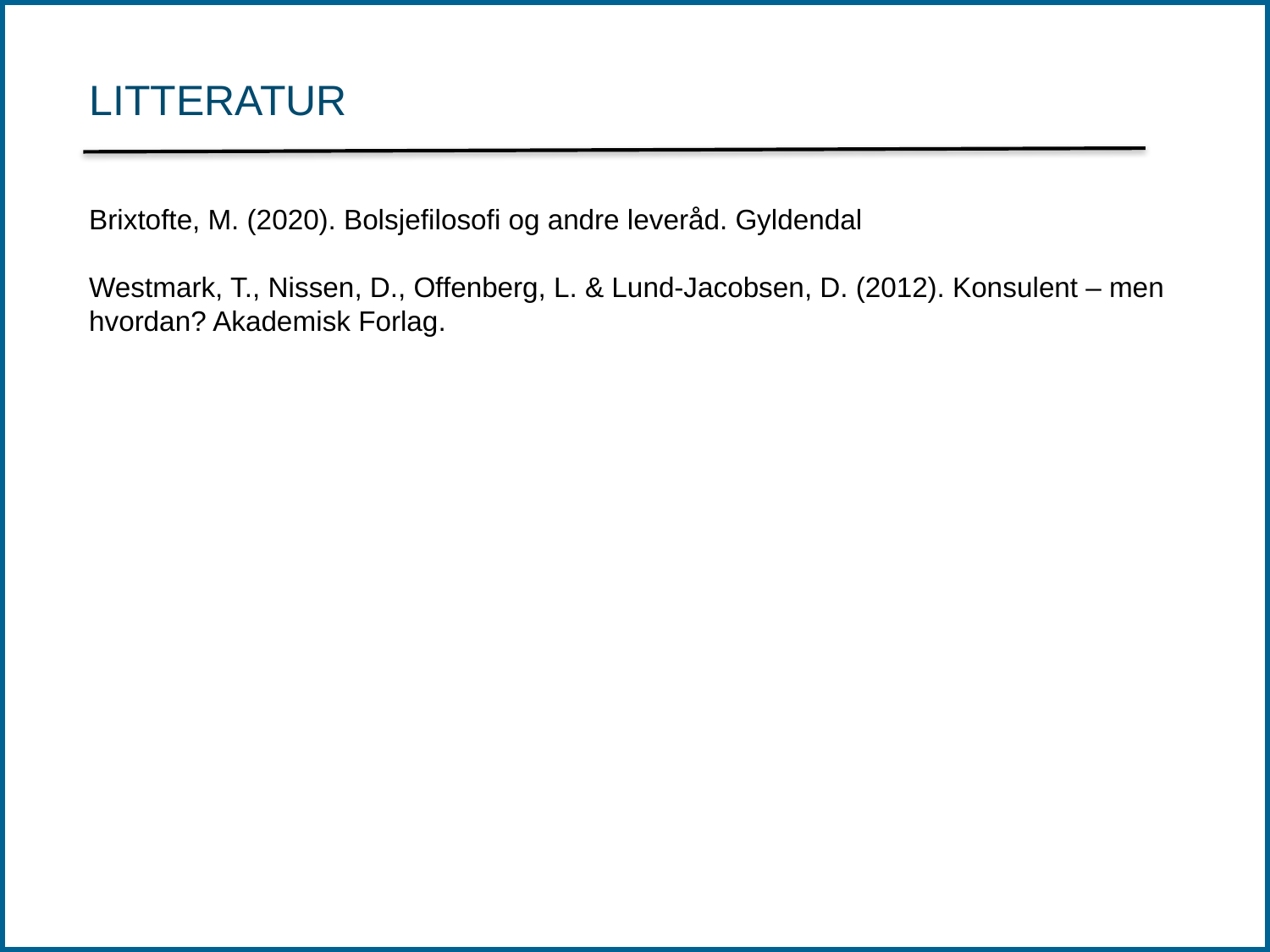

# LItteratur

Brixtofte, M. (2020). Bolsjefilosofi og andre leveråd. Gyldendal

Westmark, T., Nissen, D., Offenberg, L. & Lund-Jacobsen, D. (2012). Konsulent – men hvordan? Akademisk Forlag.